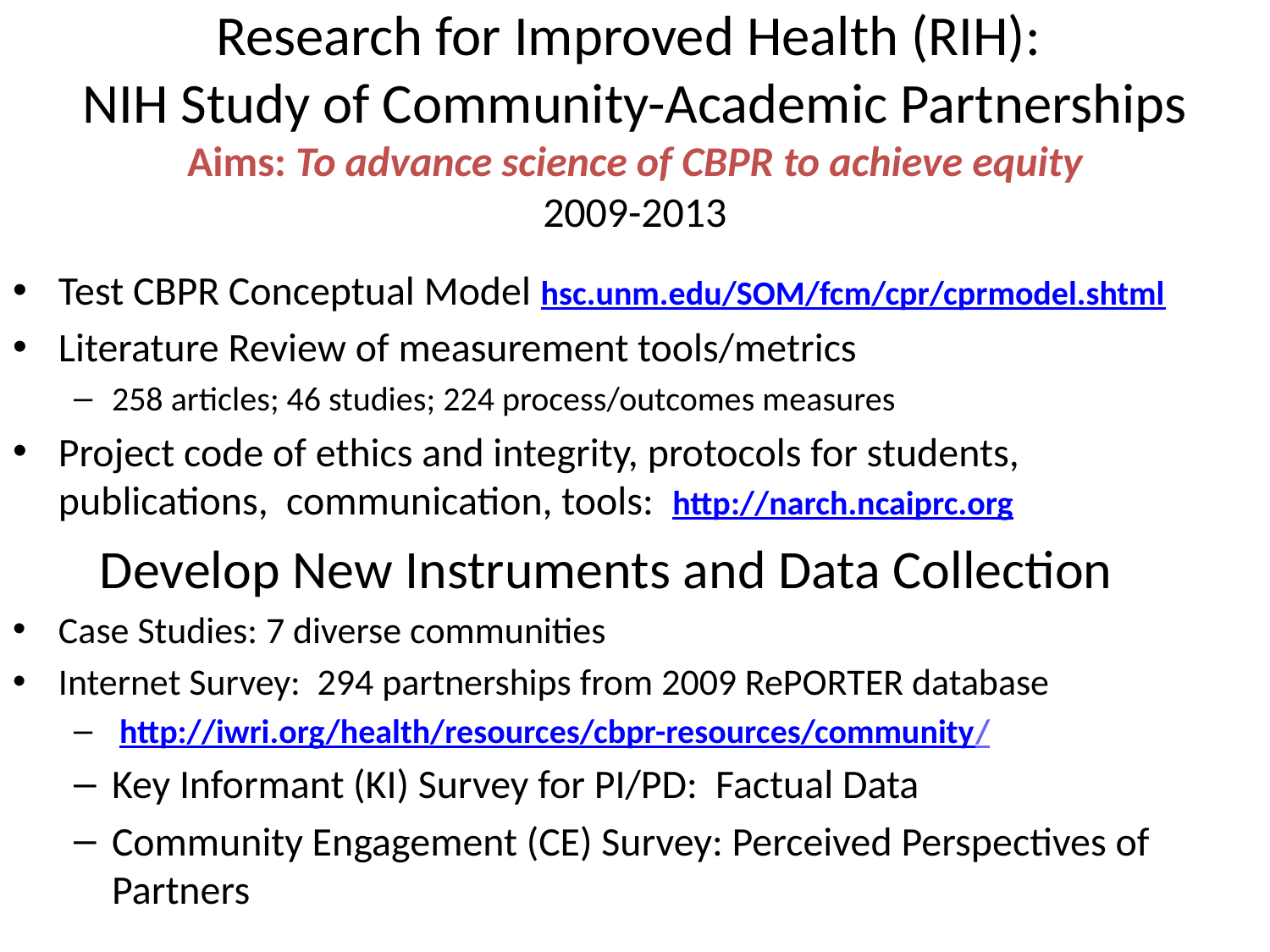

# Research for Improved Health (RIH): NIH Study of Community-Academic Partnerships Aims: To advance science of CBPR to achieve equity 2009-2013
Test CBPR Conceptual Model hsc.unm.edu/SOM/fcm/cpr/cprmodel.shtml
Literature Review of measurement tools/metrics
258 articles; 46 studies; 224 process/outcomes measures
Project code of ethics and integrity, protocols for students, publications,  communication, tools:  http://narch.ncaiprc.org
Develop New Instruments and Data Collection
Case Studies: 7 diverse communities
Internet Survey:  294 partnerships from 2009 RePORTER database
 http://iwri.org/health/resources/cbpr-resources/community/
Key Informant (KI) Survey for PI/PD:  Factual Data
Community Engagement (CE) Survey: Perceived Perspectives of Partners